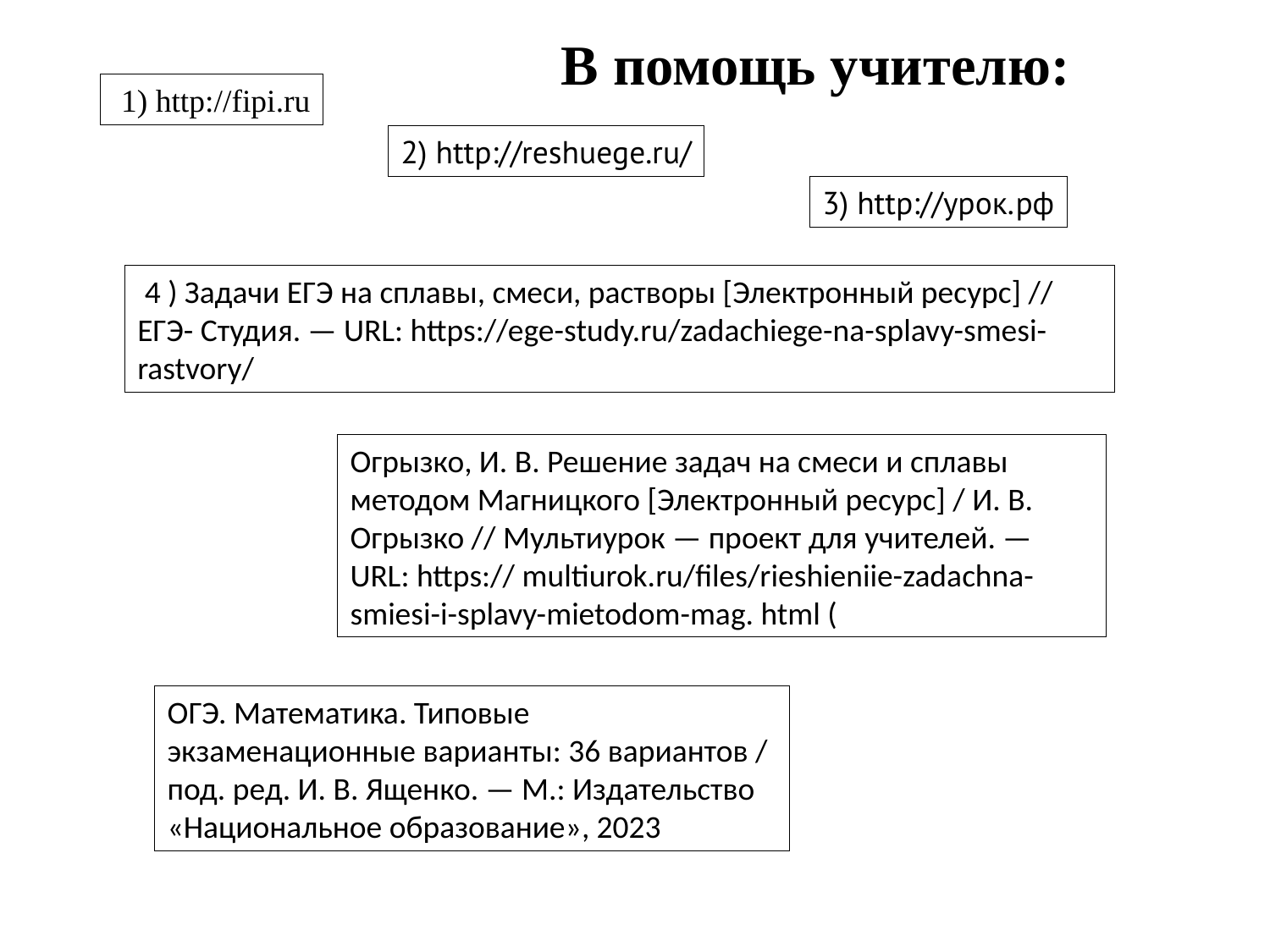

В помощь учителю:
 1) http://fipi.ru
2) http://reshuege.ru/
3) http://урок.рф
 4 ) Задачи ЕГЭ на сплавы, смеси, растворы [Электронный ресурс] // ЕГЭ- Студия. — URL: https://ege-study.ru/zadachiege-na-splavy-smesi-rastvory/
Огрызко, И. В. Решение задач на смеси и сплавы методом Магницкого [Электронный ресурс] / И. В. Огрызко // Мультиурок — проект для учителей. — URL: https:// multiurok.ru/files/rieshieniie-zadachna-smiesi-i-splavy-mietodom-mag. html (
ОГЭ. Математика. Типовые экзаменационные варианты: 36 вариантов / под. ред. И. В. Ященко. — М.: Издательство «Национальное образование», 2023